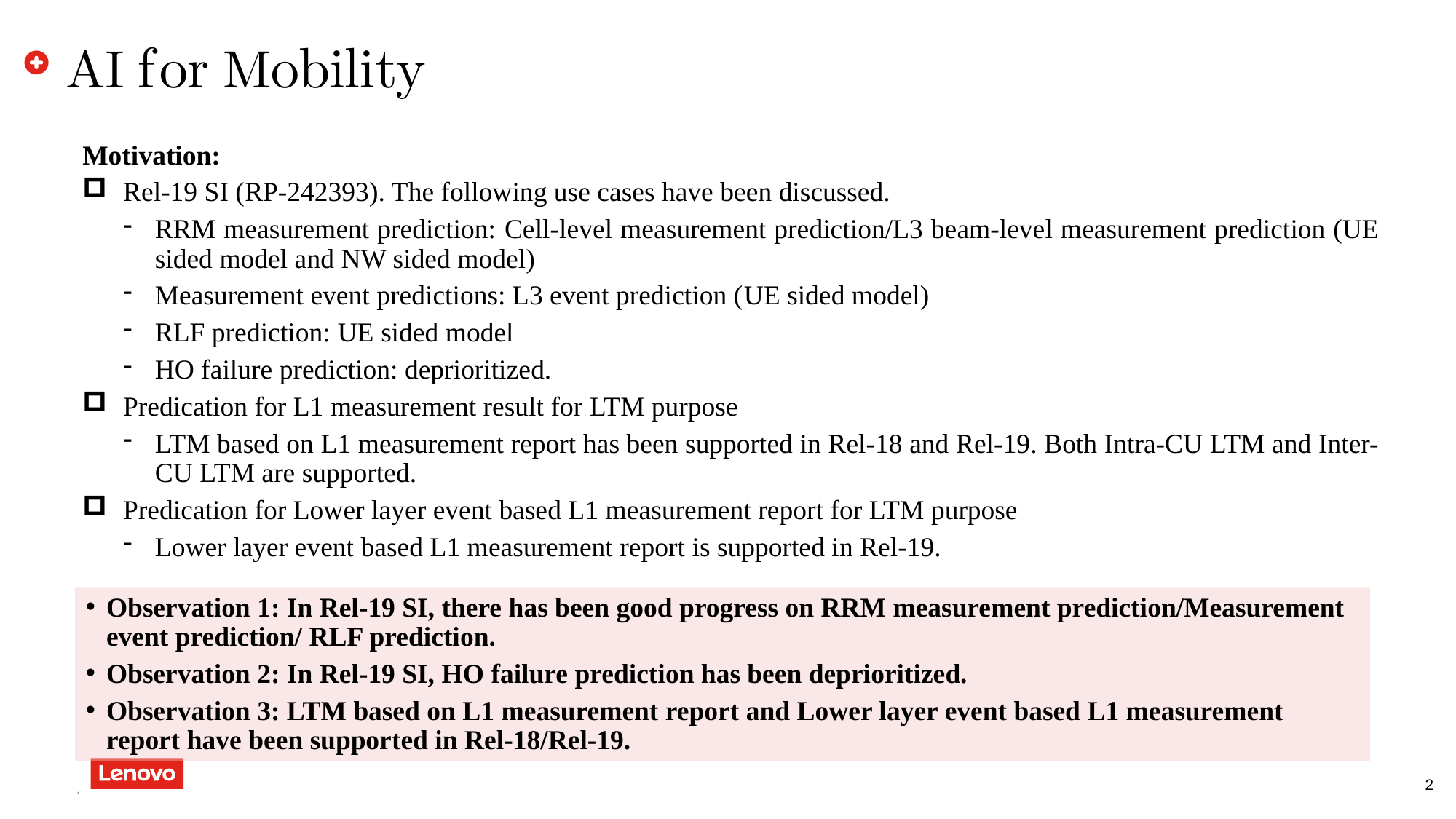

# AI for Mobility
Motivation:
Rel-19 SI (RP-242393). The following use cases have been discussed.
RRM measurement prediction: Cell-level measurement prediction/L3 beam-level measurement prediction (UE sided model and NW sided model)
Measurement event predictions: L3 event prediction (UE sided model)
RLF prediction: UE sided model
HO failure prediction: deprioritized.
Predication for L1 measurement result for LTM purpose
LTM based on L1 measurement report has been supported in Rel-18 and Rel-19. Both Intra-CU LTM and Inter-CU LTM are supported.
Predication for Lower layer event based L1 measurement report for LTM purpose
Lower layer event based L1 measurement report is supported in Rel-19.

Observation 1: In Rel-19 SI, there has been good progress on RRM measurement prediction/Measurement event prediction/ RLF prediction.
Observation 2: In Rel-19 SI, HO failure prediction has been deprioritized.
Observation 3: LTM based on L1 measurement report and Lower layer event based L1 measurement report have been supported in Rel-18/Rel-19.
.